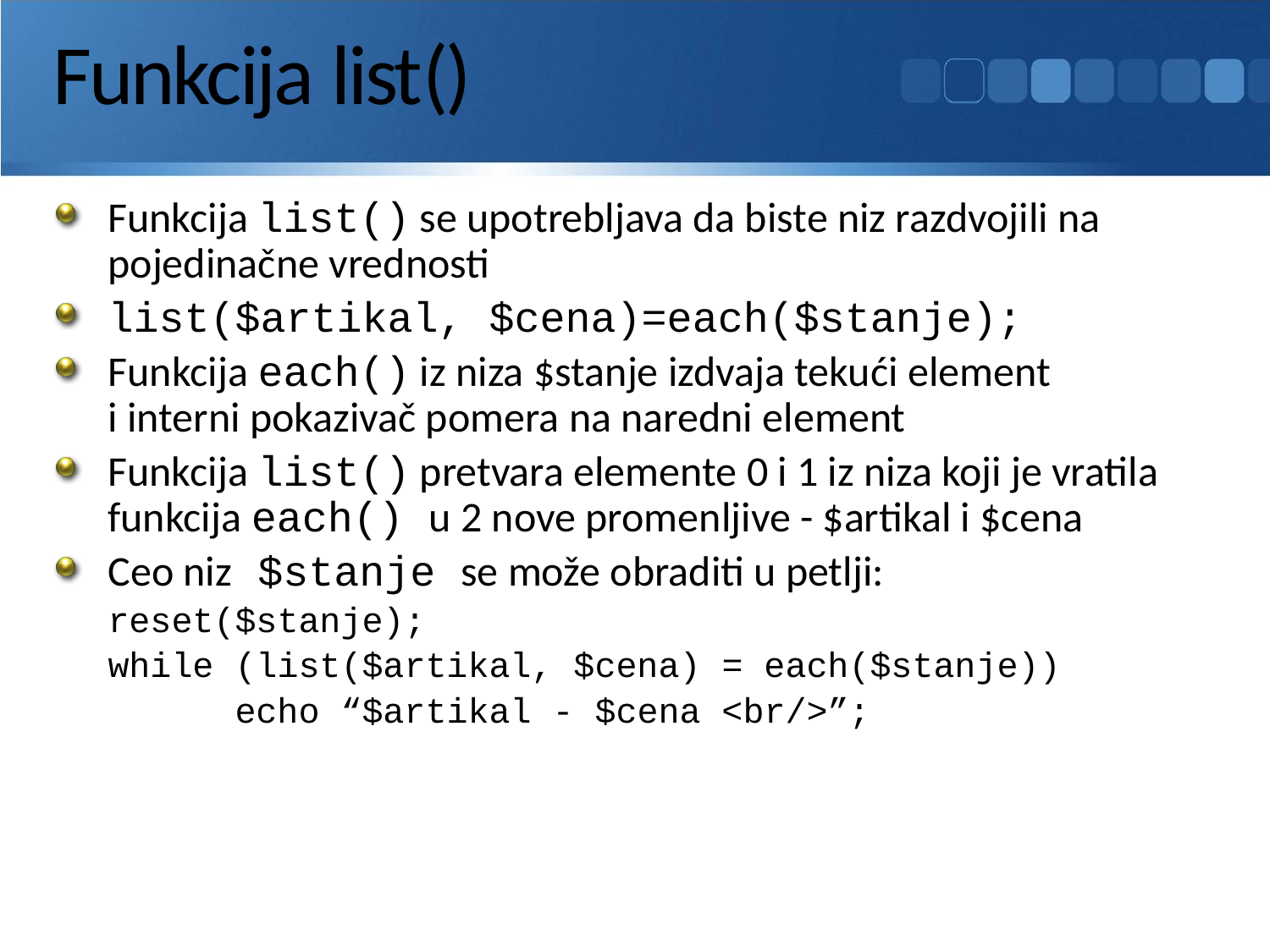

# Funkcija list()
Funkcija list() se upotrebljava da biste niz razdvojili na pojedinačne vrednosti
list($artikal, $cena)=each($stanje);
Funkcija each() iz niza $stanje izdvaja tekući element
i interni pokazivač pomera na naredni element
Funkcija list() pretvara elemente 0 i 1 iz niza koji je vratila funkcija each() u 2 nove promenljive - $artikal i $cena
Ceo niz $stanje se može obraditi u petlji:
	reset($stanje);
	while (list($artikal, $cena) = each($stanje))
		echo “$artikal - $cena <br/>”;

138